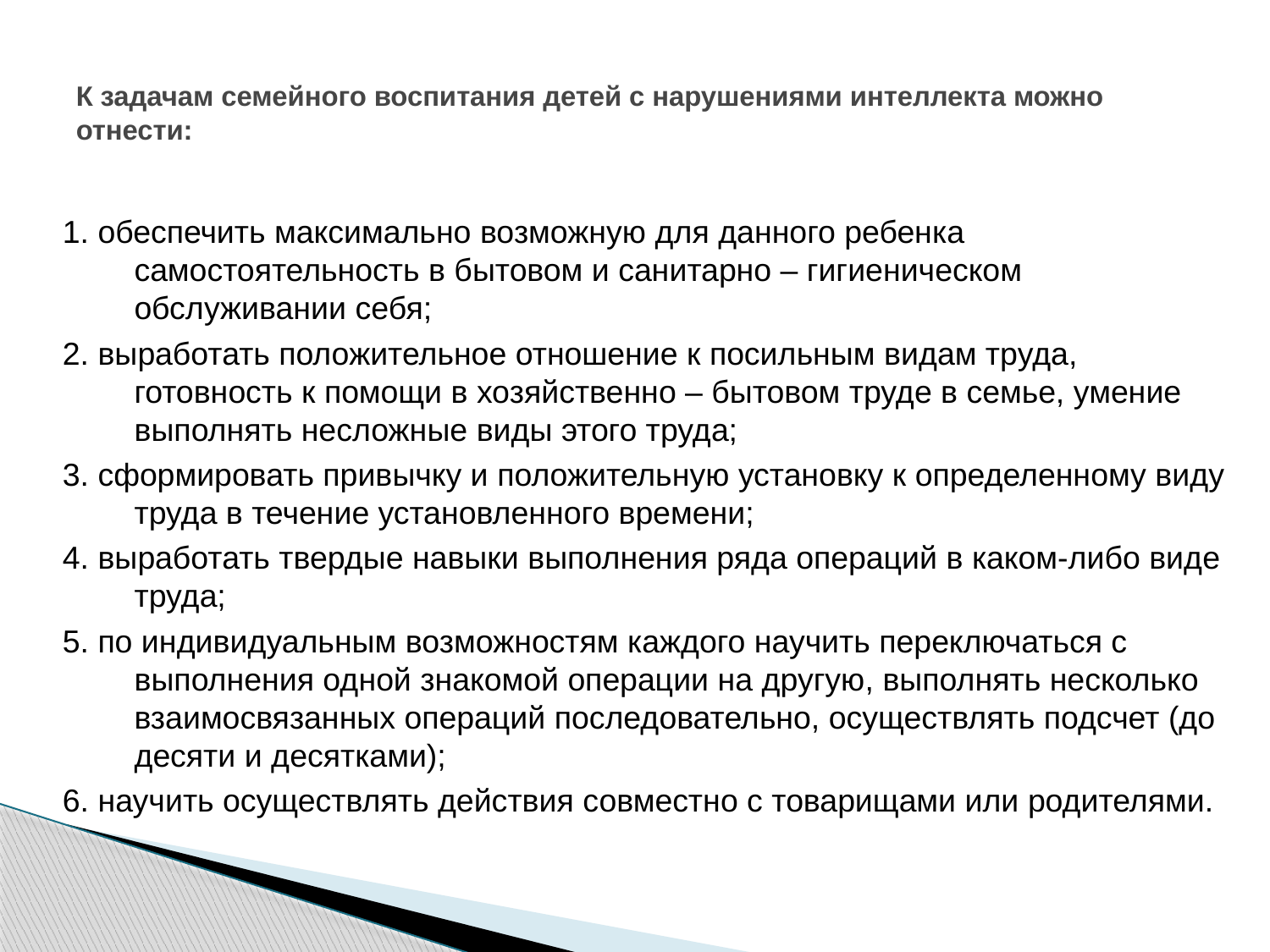

# К задачам семейного воспитания детей с нарушениями интеллекта можно отнести:
1. обеспечить максимально возможную для данного ребенка самостоятельность в бытовом и санитарно – гигиеническом обслуживании себя;
2. выработать положительное отношение к посильным видам труда, готовность к помощи в хозяйственно – бытовом труде в семье, умение выполнять несложные виды этого труда;
3. сформировать привычку и положительную установку к определенному виду труда в течение установленного времени;
4. выработать твердые навыки выполнения ряда операций в каком-либо виде труда;
5. по индивидуальным возможностям каждого научить переключаться с выполнения одной знакомой операции на другую, выполнять несколько взаимосвязанных операций последовательно, осуществлять подсчет (до десяти и десятками);
6. научить осуществлять действия совместно с товарищами или родителями.